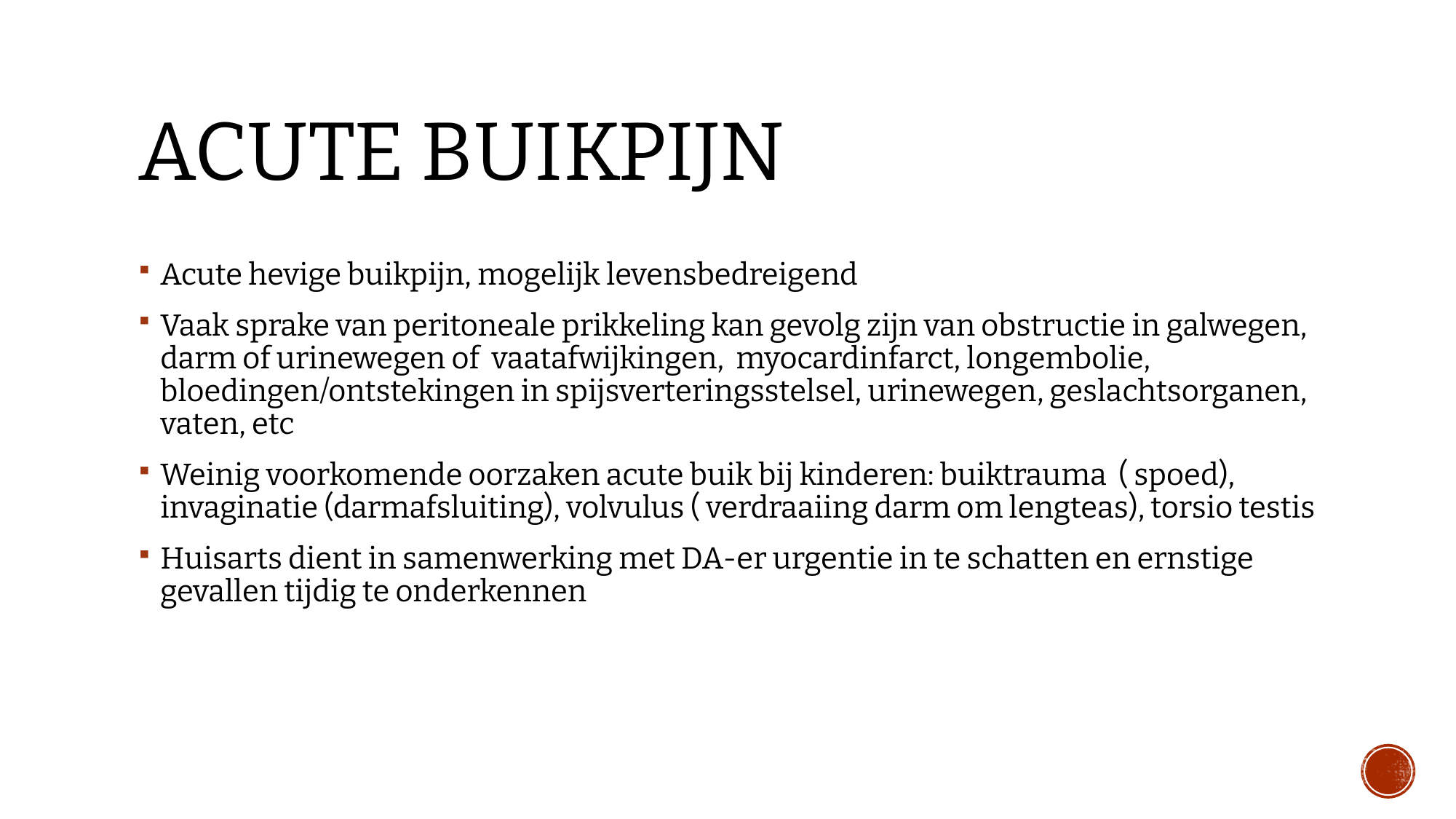

# Acute buikpijn
Acute hevige buikpijn, mogelijk levensbedreigend
Vaak sprake van peritoneale prikkeling kan gevolg zijn van obstructie in galwegen, darm of urinewegen of  vaatafwijkingen,  myocardinfarct, longembolie, bloedingen/ontstekingen in spijsverteringsstelsel, urinewegen, geslachtsorganen, vaten, etc
Weinig voorkomende oorzaken acute buik bij kinderen: buiktrauma  ( spoed), invaginatie (darmafsluiting), volvulus ( verdraaiing darm om lengteas), torsio testis
Huisarts dient in samenwerking met DA-er urgentie in te schatten en ernstige gevallen tijdig te onderkennen